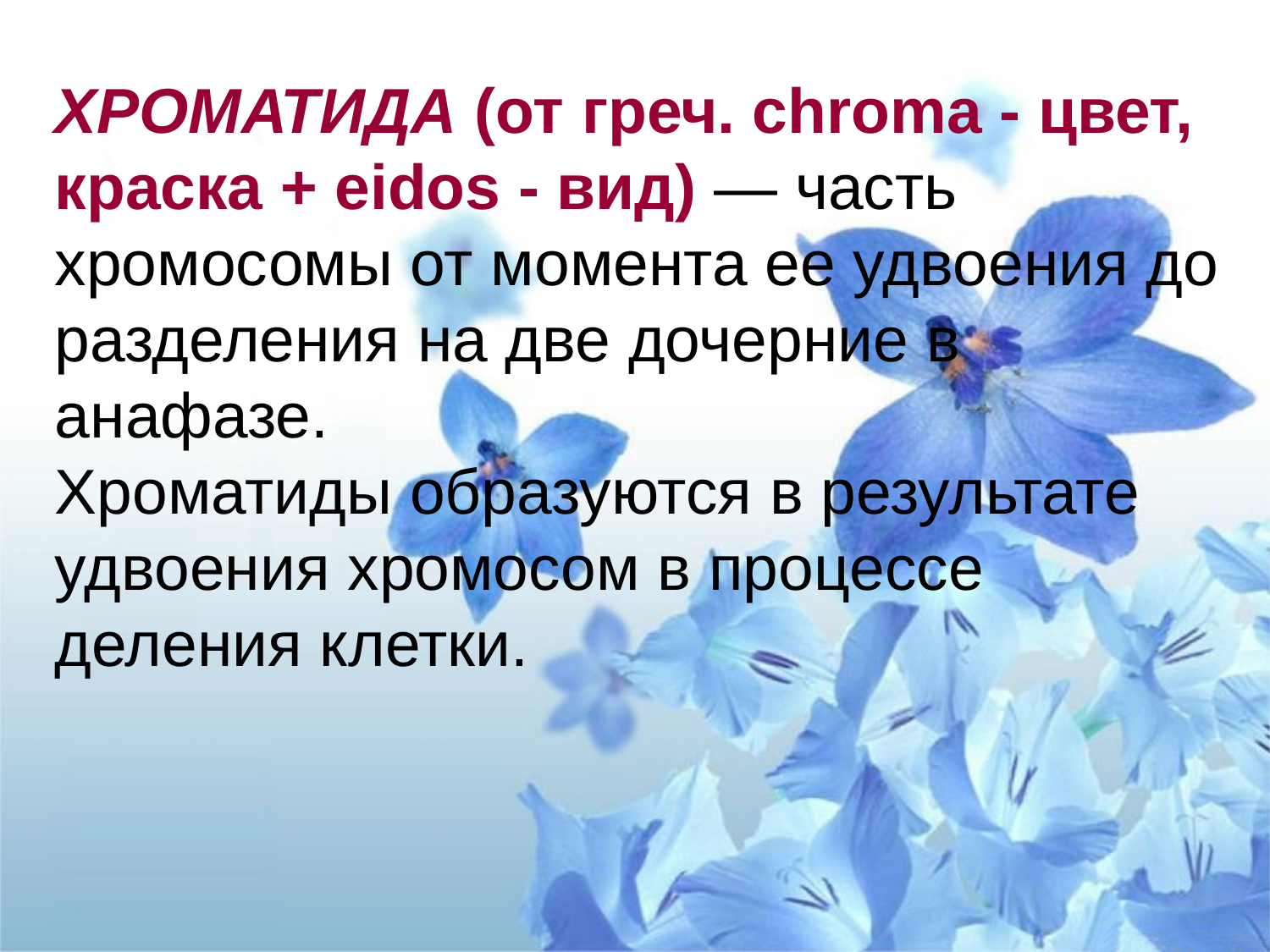

ХРОМАТИДА (от греч. chroma - цвет, краска + eidos - вид) — часть хромосомы от момента ее удвоения до разделения на две дочерние в анафазе.
Хроматиды образуются в результате удвоения хромосом в процессе деления клетки.